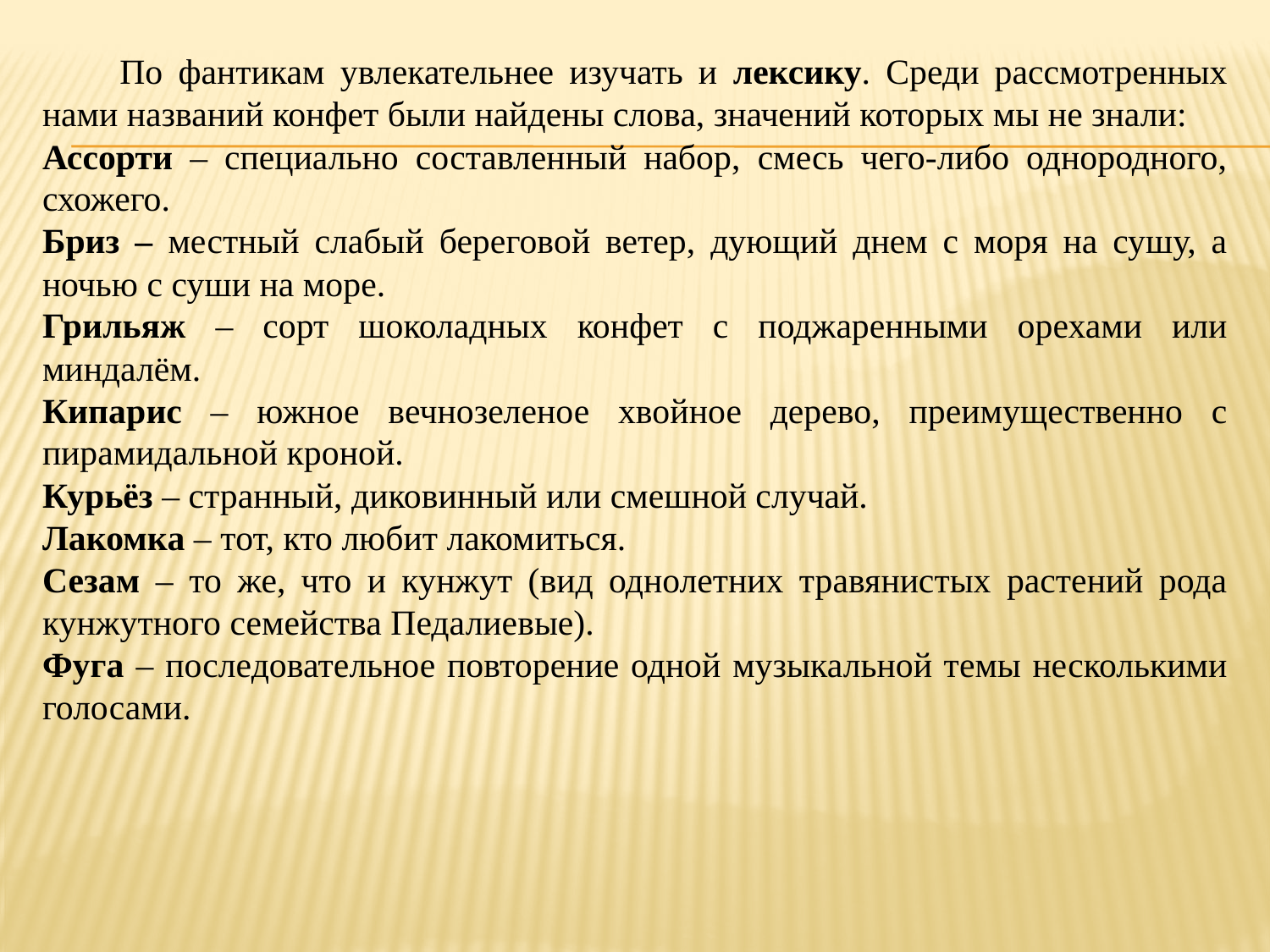

По фантикам увлекательнее изучать и лексику. Среди рассмотренных нами названий конфет были найдены слова, значений которых мы не знали:
Ассорти – специально составленный набор, смесь чего-либо однородного, схожего.
Бриз – местный слабый береговой ветер, дующий днем с моря на сушу, а ночью с суши на море.
Грильяж – сорт шоколадных конфет с поджаренными орехами или миндалём.
Кипарис – южное вечнозеленое хвойное дерево, преимущественно с пирамидальной кроной.
Курьёз – странный, диковинный или смешной случай.
Лакомка – тот, кто любит лакомиться.
Сезам – то же, что и кунжут (вид однолетних травянистых растений рода кунжутного семейства Педалиевые).
Фуга – последовательное повторение одной музыкальной темы несколькими голосами.